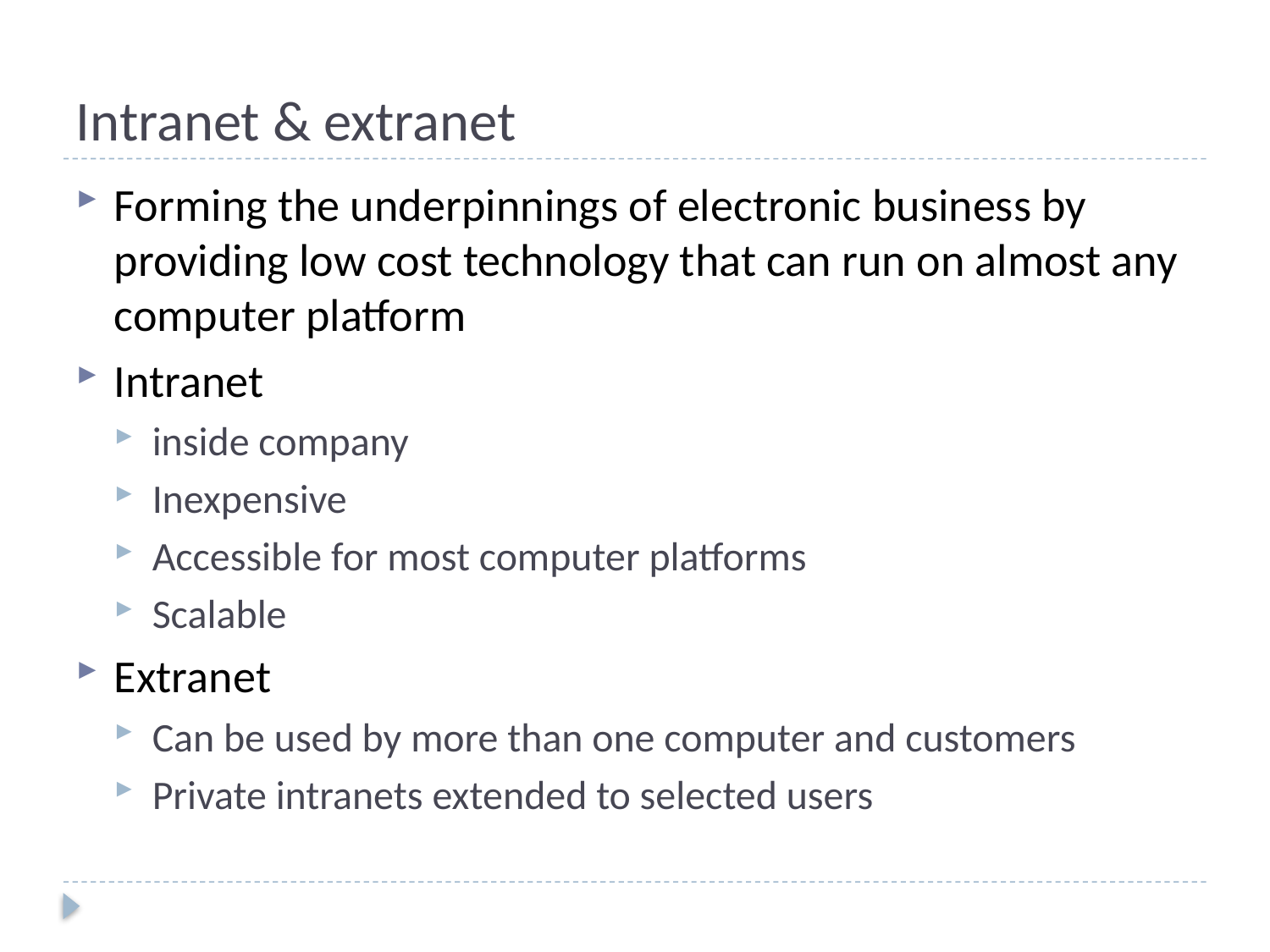

# Intranet & extranet
Forming the underpinnings of electronic business by providing low cost technology that can run on almost any computer platform
Intranet
inside company
Inexpensive
Accessible for most computer platforms
Scalable
Extranet
Can be used by more than one computer and customers
Private intranets extended to selected users